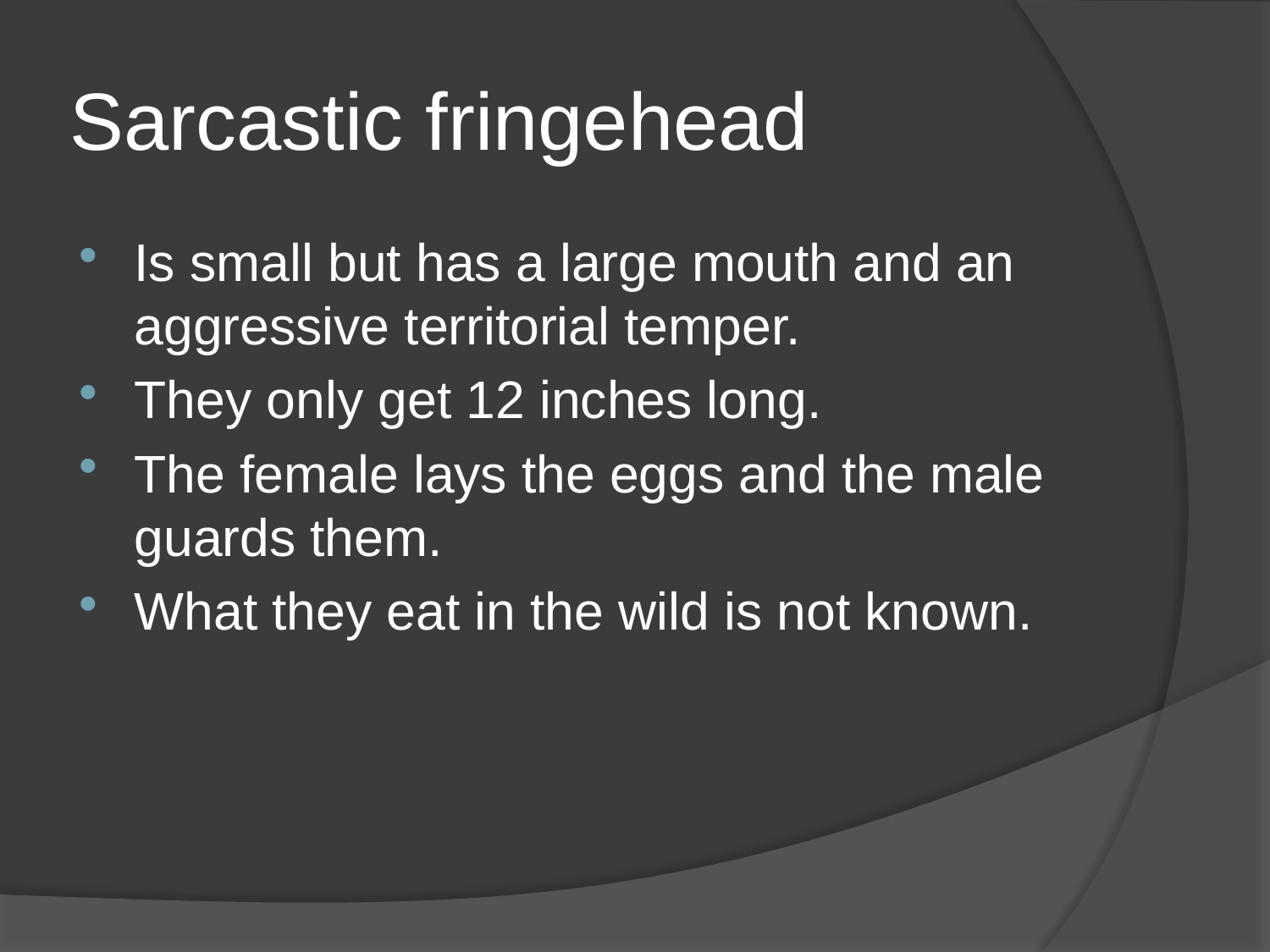

# Sarcastic fringehead
Is small but has a large mouth and an aggressive territorial temper.
They only get 12 inches long.
The female lays the eggs and the male guards them.
What they eat in the wild is not known.